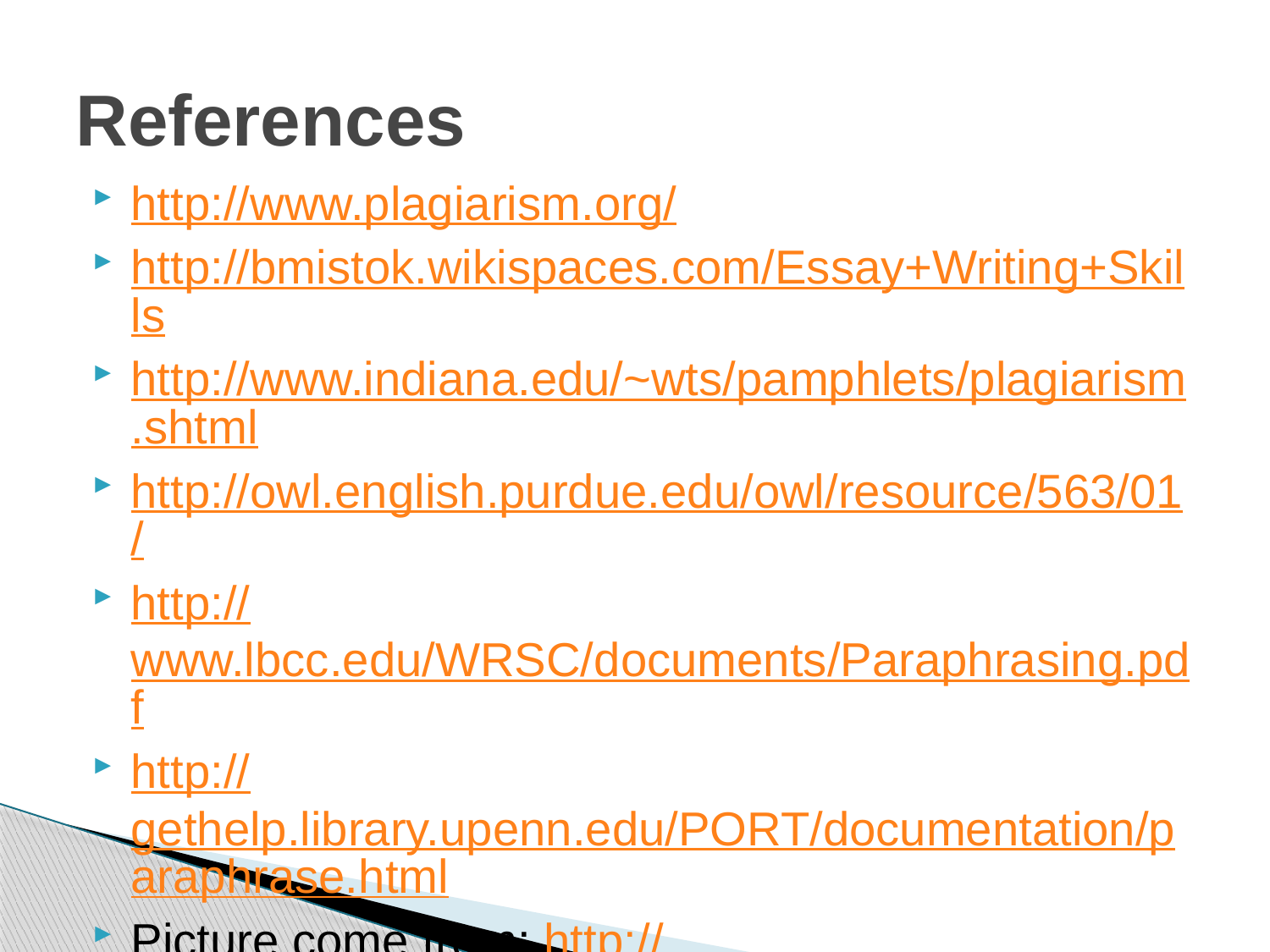

# References
http://www.plagiarism.org/
http://bmistok.wikispaces.com/Essay+Writing+Skills
http://www.indiana.edu/~wts/pamphlets/plagiarism.shtml
http://owl.english.purdue.edu/owl/resource/563/01/
http://www.lbcc.edu/WRSC/documents/Paraphrasing.pdf
http://gethelp.library.upenn.edu/PORT/documentation/paraphrase.html
Picture come from: http://www.mewsicresources.co.nz/page9/page20/files/essay-writing-overview.jpg